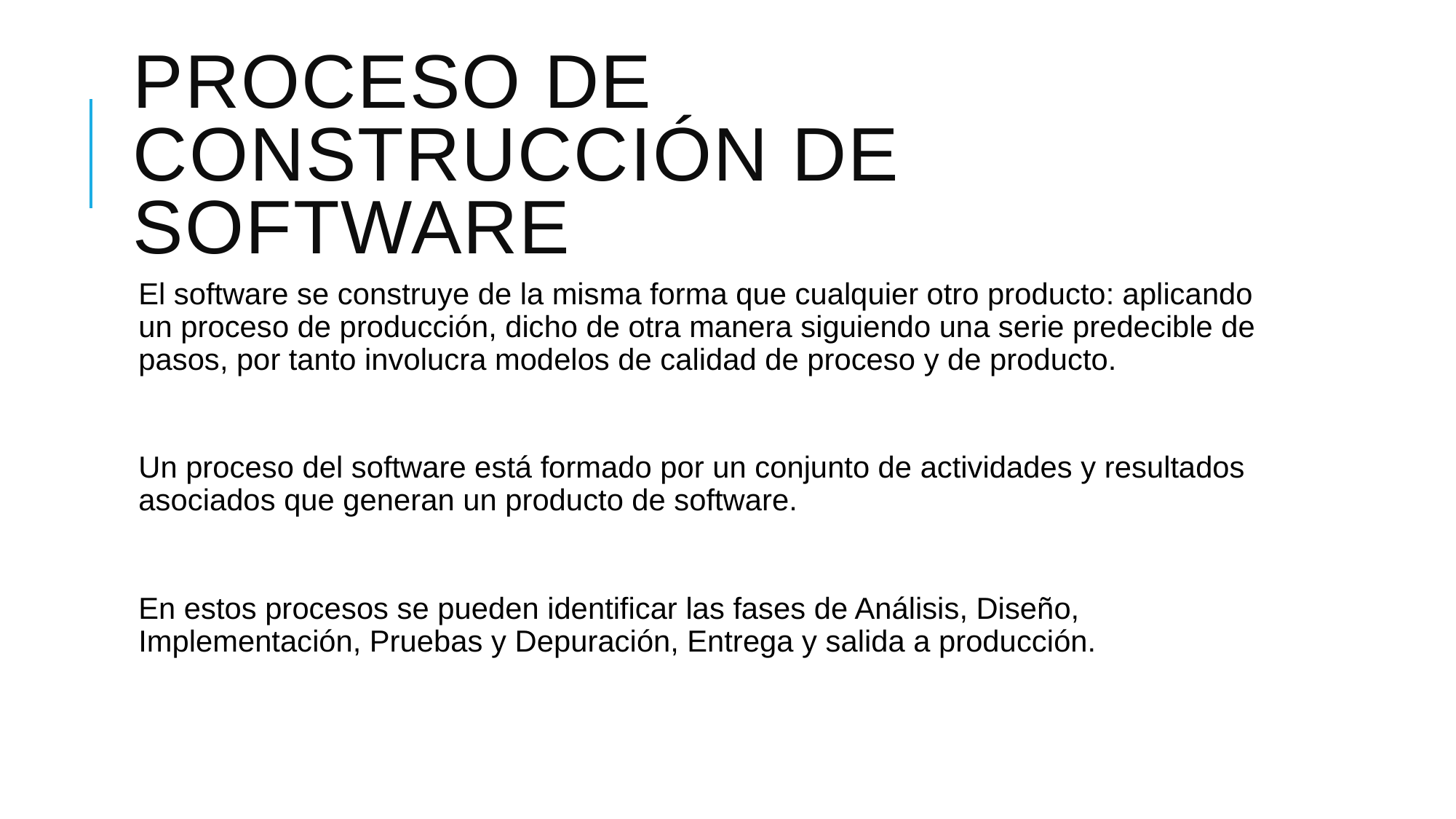

# Proceso de construcción de software
El software se construye de la misma forma que cualquier otro producto: aplicando un proceso de producción, dicho de otra manera siguiendo una serie predecible de pasos, por tanto involucra modelos de calidad de proceso y de producto.

Un proceso del software está formado por un conjunto de actividades y resultados asociados que generan un producto de software.

En estos procesos se pueden identificar las fases de Análisis, Diseño, Implementación, Pruebas y Depuración, Entrega y salida a producción.